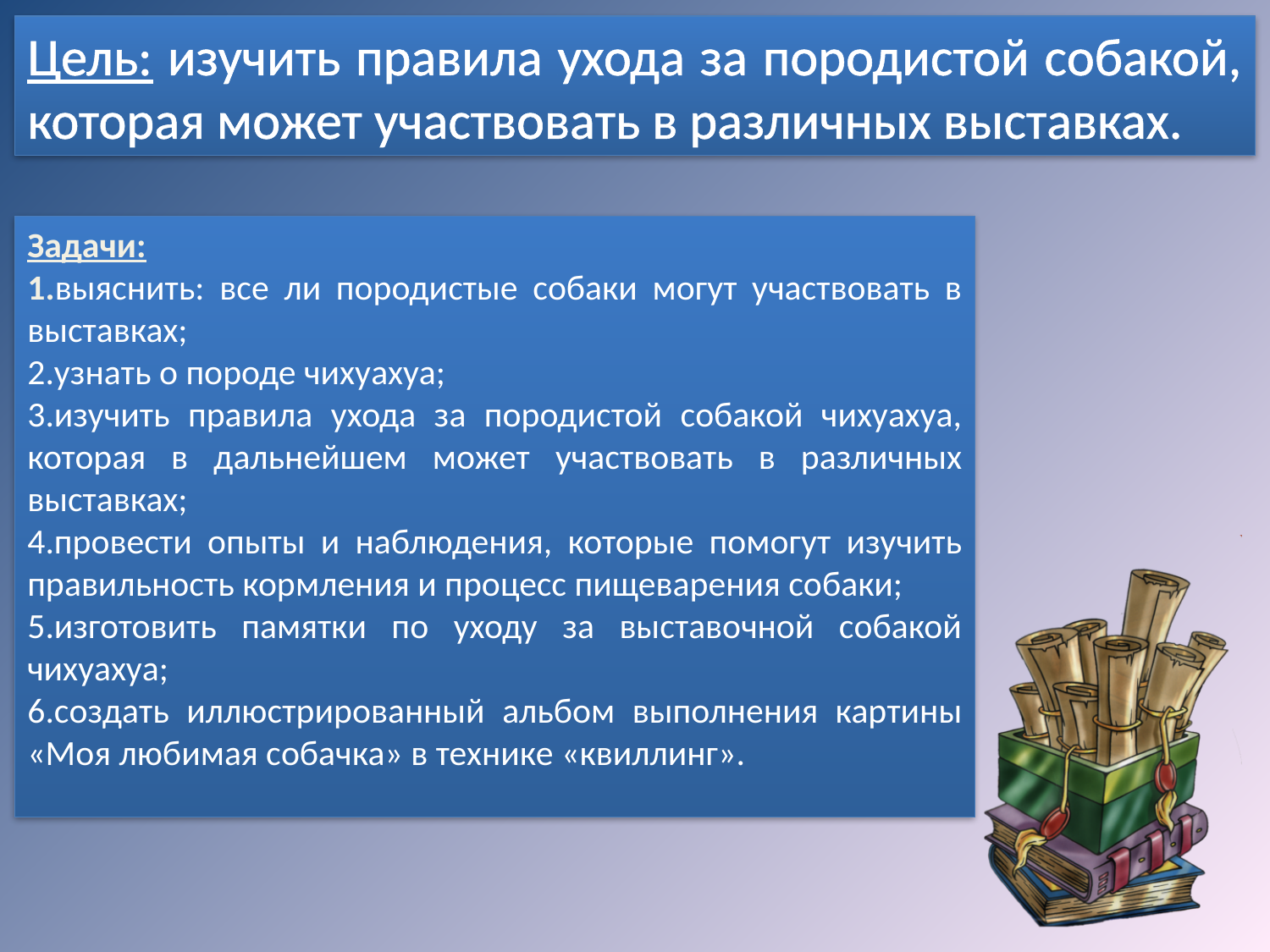

Цель: изучить правила ухода за породистой собакой, которая может участвовать в различных выставках.
Задачи:
1.выяснить: все ли породистые собаки могут участвовать в выставках;
2.узнать о породе чихуахуа;
3.изучить правила ухода за породистой собакой чихуахуа, которая в дальнейшем может участвовать в различных выставках;
4.провести опыты и наблюдения, которые помогут изучить правильность кормления и процесс пищеварения собаки;
5.изготовить памятки по уходу за выставочной собакой чихуахуа;
6.создать иллюстрированный альбом выполнения картины «Моя любимая собачка» в технике «квиллинг».